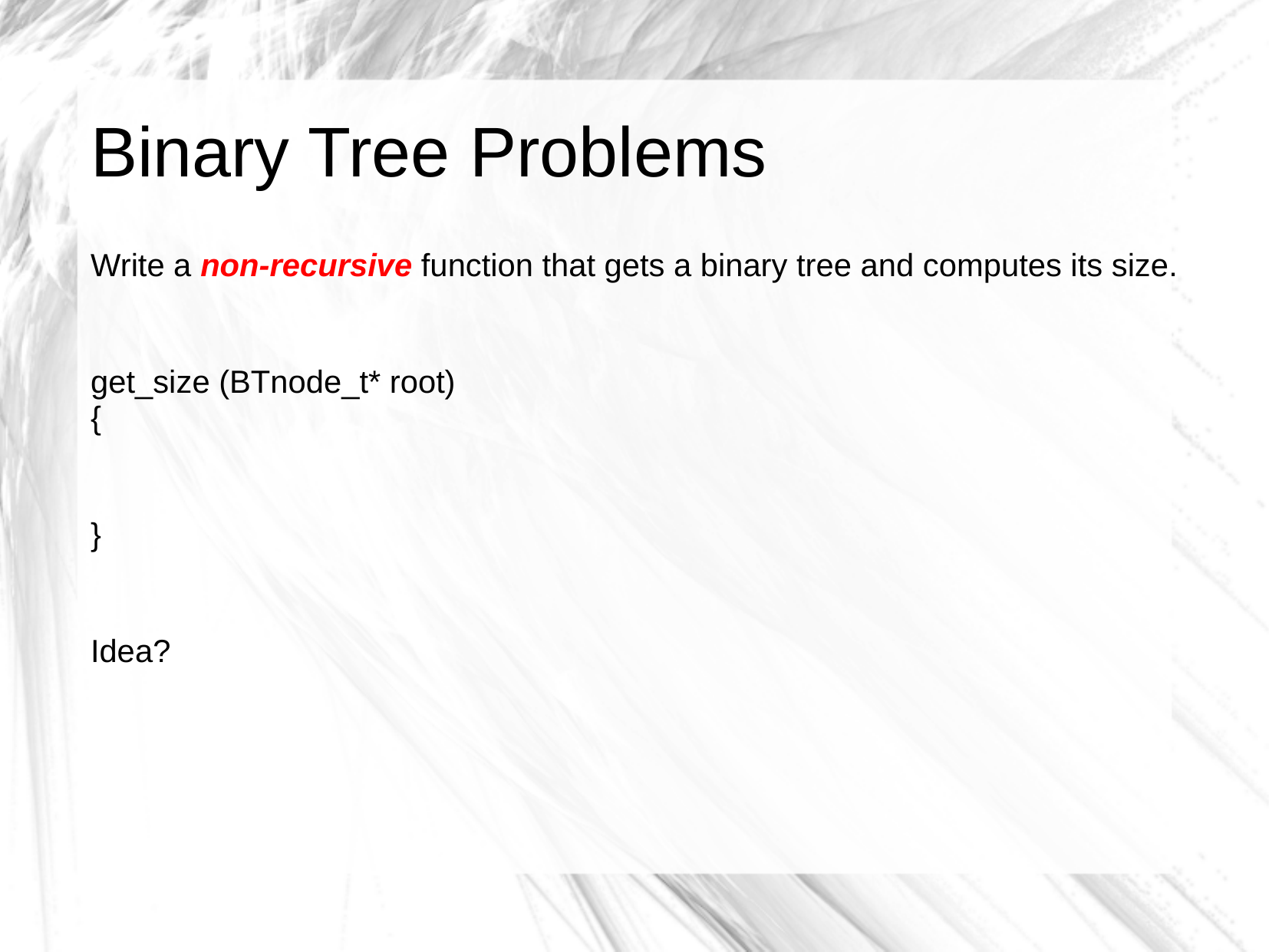

# Binary Tree Problems
Write a non-recursive function that gets a binary tree and computes its size.

get_size (BTnode_t* root)
{

}

Idea?